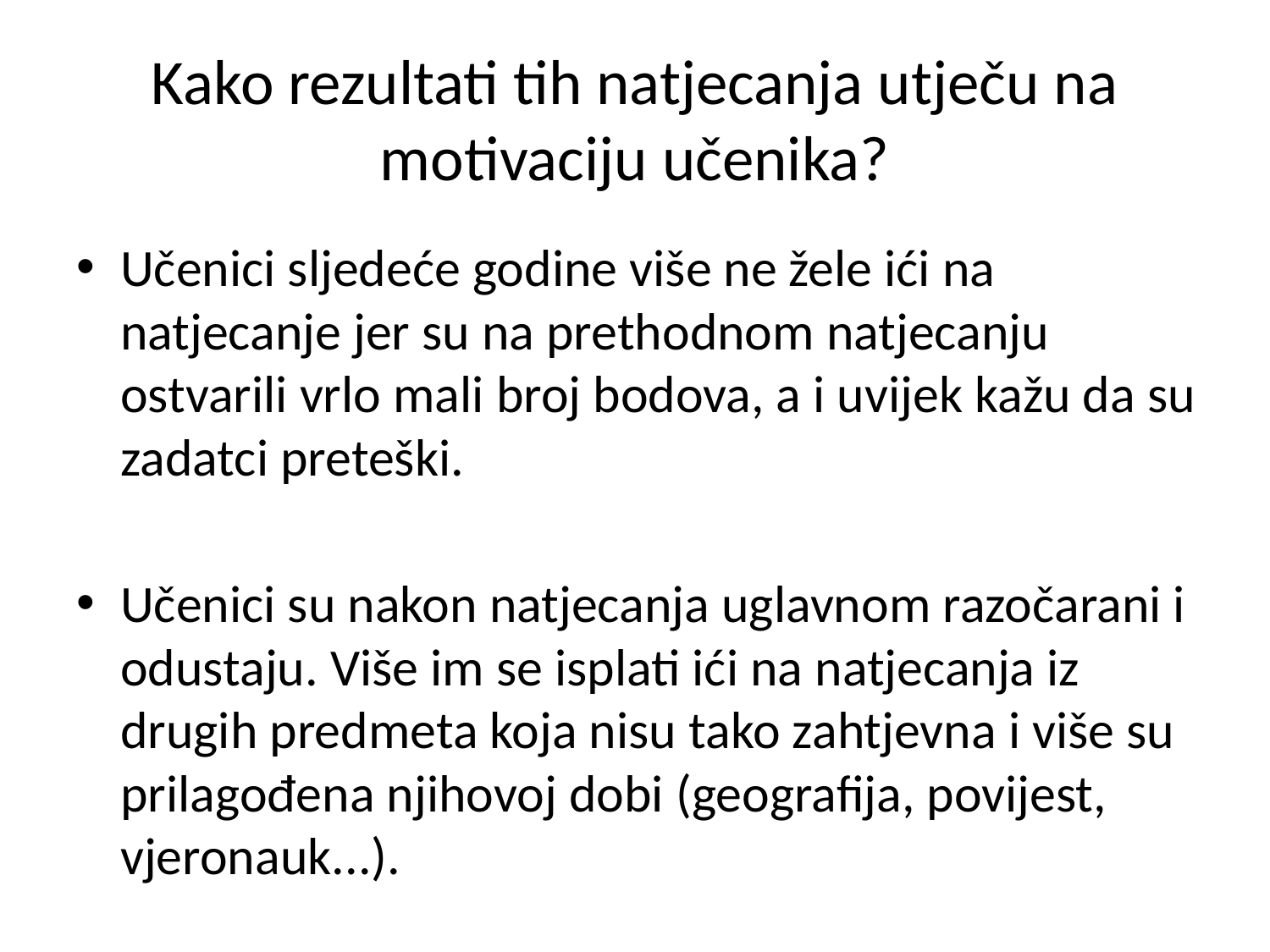

# Kako rezultati tih natjecanja utječu na motivaciju učenika?
Učenici sljedeće godine više ne žele ići na natjecanje jer su na prethodnom natjecanju ostvarili vrlo mali broj bodova, a i uvijek kažu da su zadatci preteški.

Učenici su nakon natjecanja uglavnom razočarani i odustaju. Više im se isplati ići na natjecanja iz drugih predmeta koja nisu tako zahtjevna i više su prilagođena njihovoj dobi (geografija, povijest, vjeronauk...).